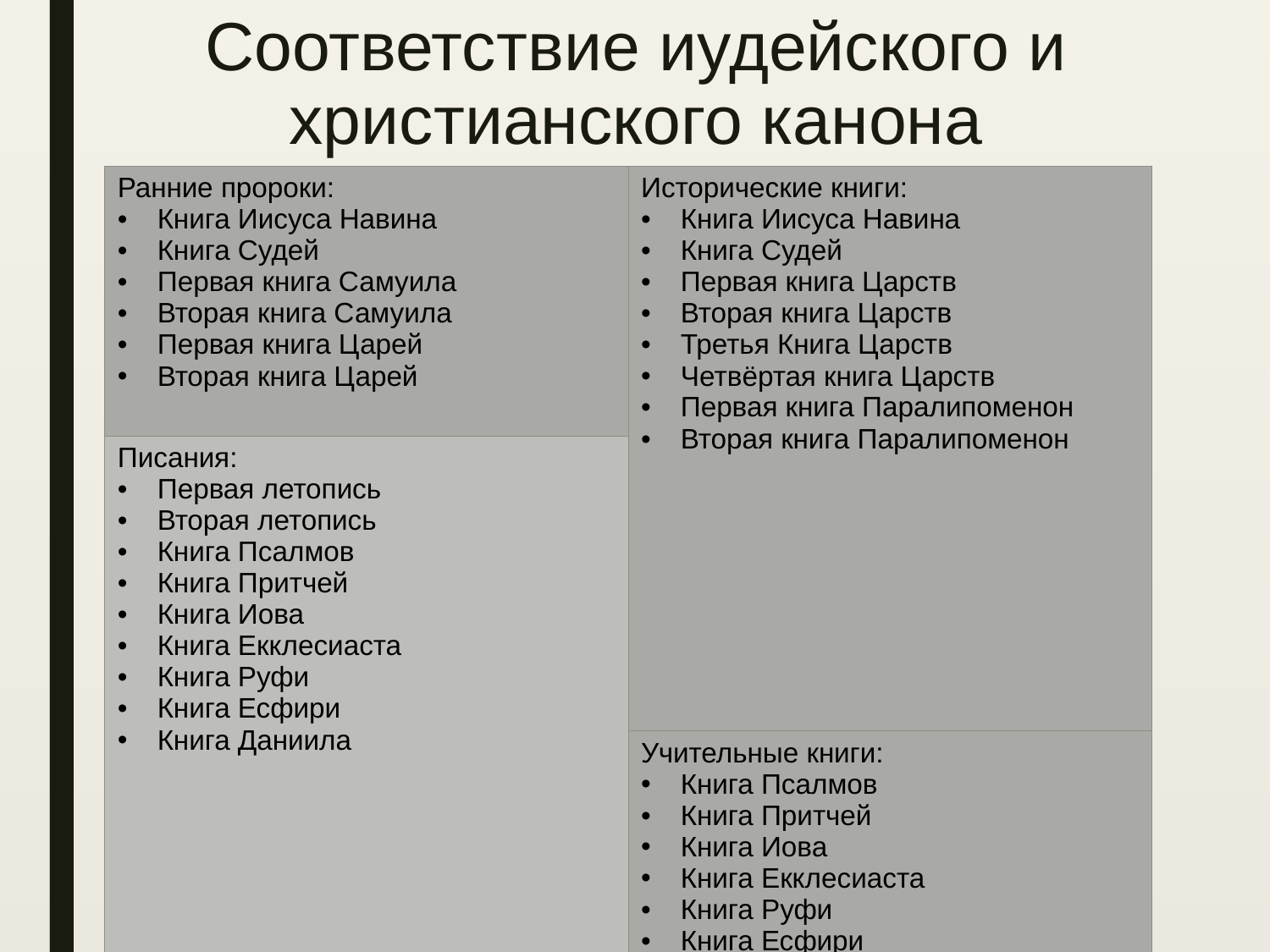

# Соответствие иудейского и христианского канона
| Ранние пророки: Книга Иисуса Навина Книга Судей Первая книга Самуила Вторая книга Самуила Первая книга Царей Вторая книга Царей | Исторические книги: Книга Иисуса Навина Книга Судей Первая книга Царств Вторая книга Царств Третья Книга Царств Четвёртая книга Царств Первая книга Паралипоменон Вторая книга Паралипоменон |
| --- | --- |
| Писания: Первая летопись Вторая летопись Книга Псалмов Книга Притчей Книга Иова Книга Екклесиаста Книга Руфи Книга Есфири Книга Даниила |  |
|  | Учительные книги: Книга Псалмов Книга Притчей Книга Иова Книга Екклесиаста Книга Руфи Книга Есфири |
|  | Пророческие книги: Книга Даниила Книга Исайи Книга Иеремии Книга Иезекииля Малые пророки |
| Поздние пророки: Книга Исайи Книга Иеремии Книга Иезекииля Малые пророки |  |